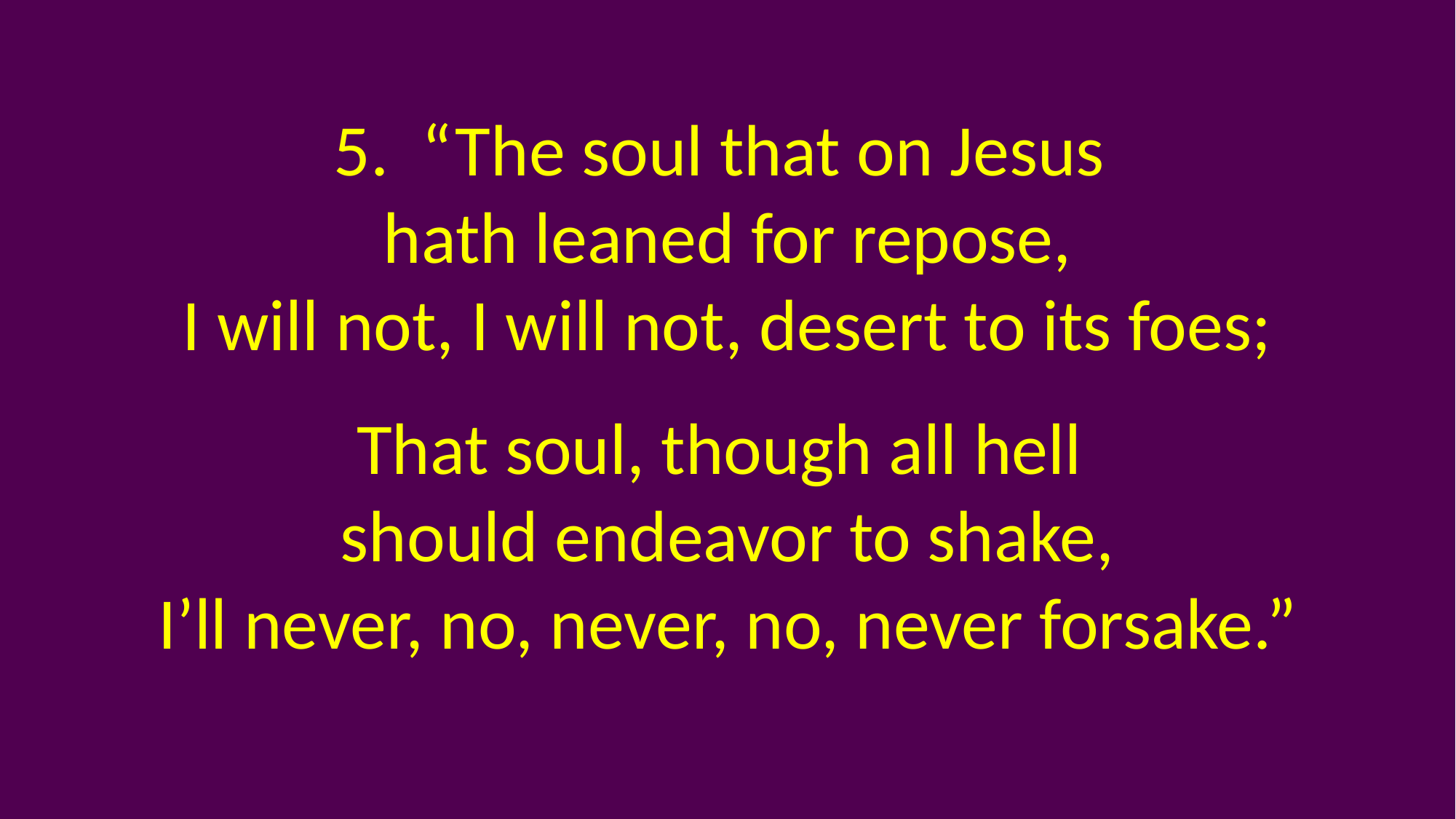

5.  “The soul that on Jesus
hath leaned for repose,
I will not, I will not, desert to its foes;
That soul, though all hell
should endeavor to shake,
I’ll never, no, never, no, never forsake.”